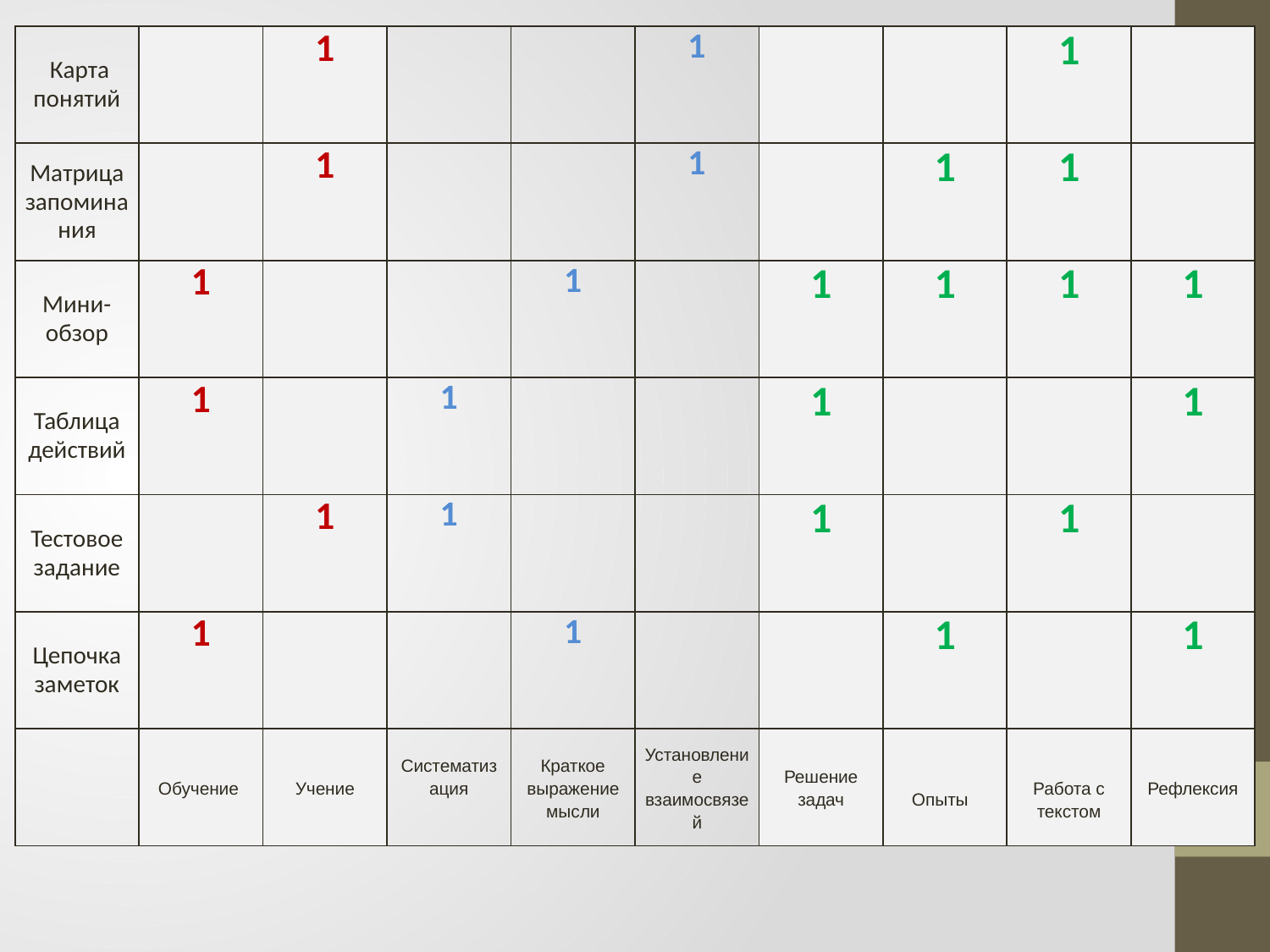

| Карта понятий |  | 1 |  |  | 1 |  |  | 1 |  |
| --- | --- | --- | --- | --- | --- | --- | --- | --- | --- |
| Матрица запоминания |  | 1 |  |  | 1 |  | 1 | 1 |  |
| Мини-обзор | 1 |  |  | 1 |  | 1 | 1 | 1 | 1 |
| Таблица действий | 1 |  | 1 |  |  | 1 |  |  | 1 |
| Тестовое задание |  | 1 | 1 |  |  | 1 |  | 1 |  |
| Цепочка заметок | 1 |  |  | 1 |  |  | 1 |  | 1 |
|  | Обучение | Учение | Систематизация | Краткое выражение мысли | Установление взаимосвязей | Решение задач | Опыты | Работа с текстом | Рефлексия |